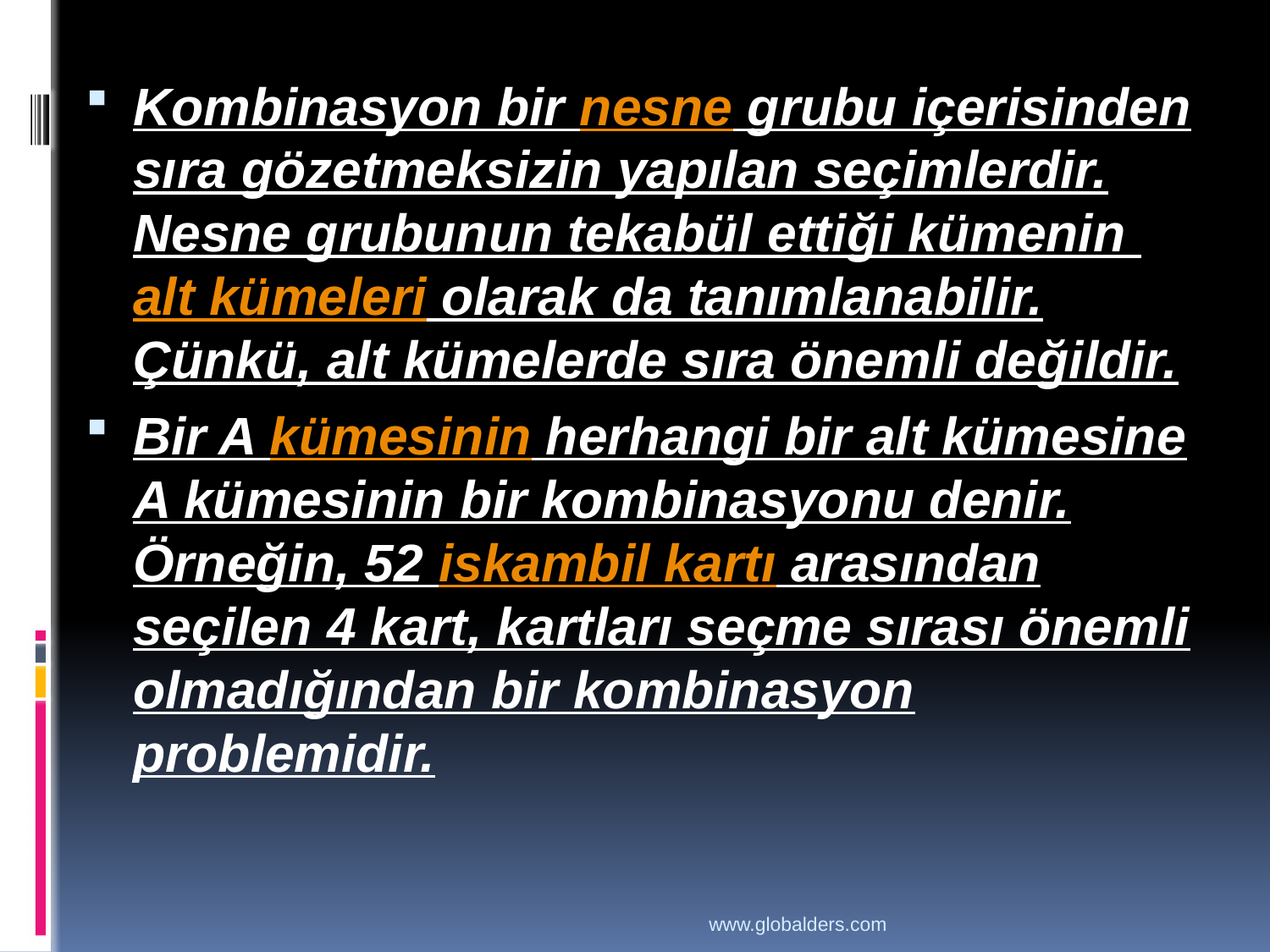

Kombinasyon bir nesne grubu içerisinden sıra gözetmeksizin yapılan seçimlerdir. Nesne grubunun tekabül ettiği kümenin alt kümeleri olarak da tanımlanabilir. Çünkü, alt kümelerde sıra önemli değildir.
Bir A kümesinin herhangi bir alt kümesine A kümesinin bir kombinasyonu denir. Örneğin, 52 iskambil kartı arasından seçilen 4 kart, kartları seçme sırası önemli olmadığından bir kombinasyon problemidir.

www.globalders.com